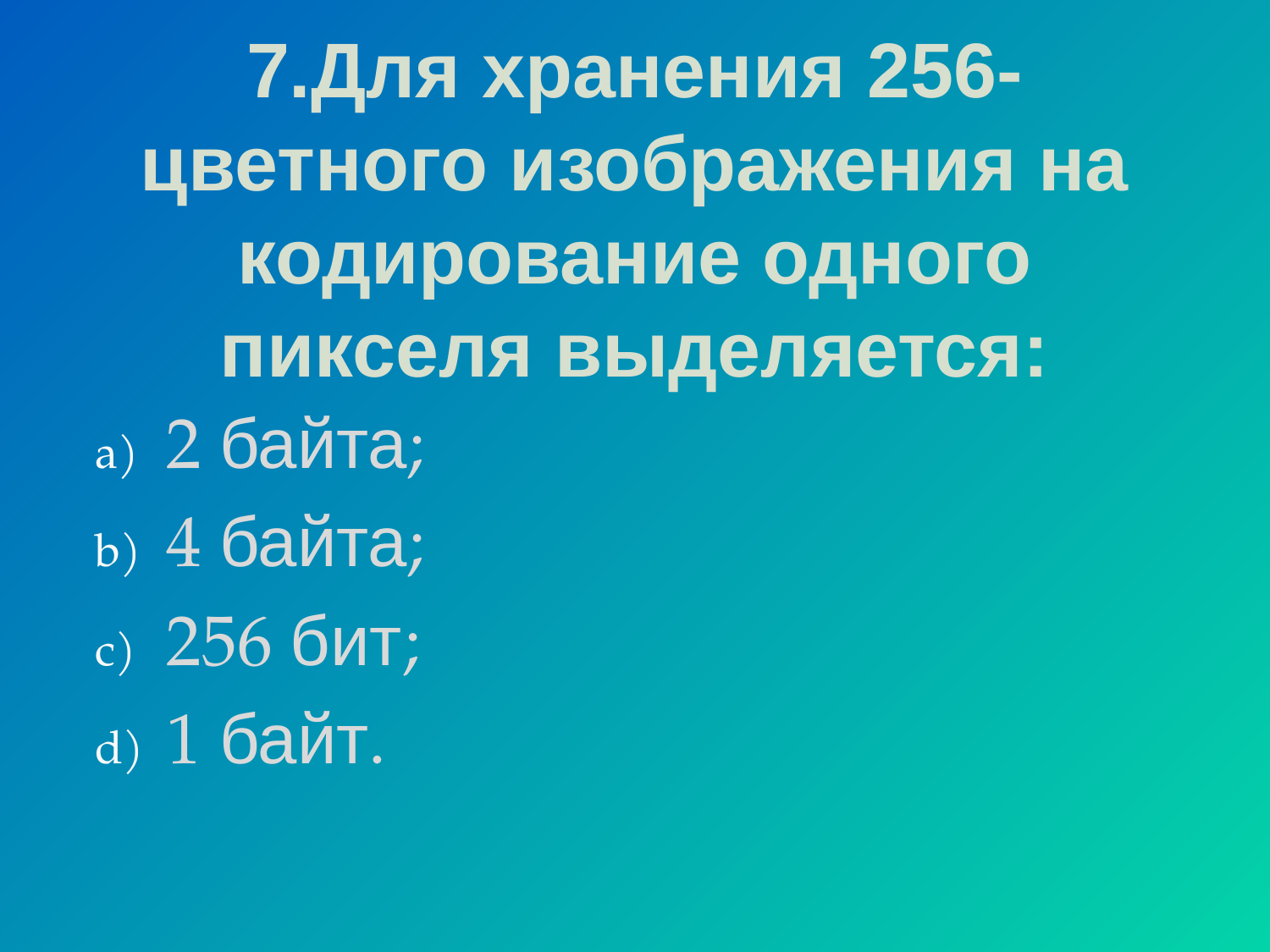

# 7.Для хранения 256- цветного изображения на кодирование одного пикселя выделяется:
2 байта;
4 байта;
256 бит;
1 байт.